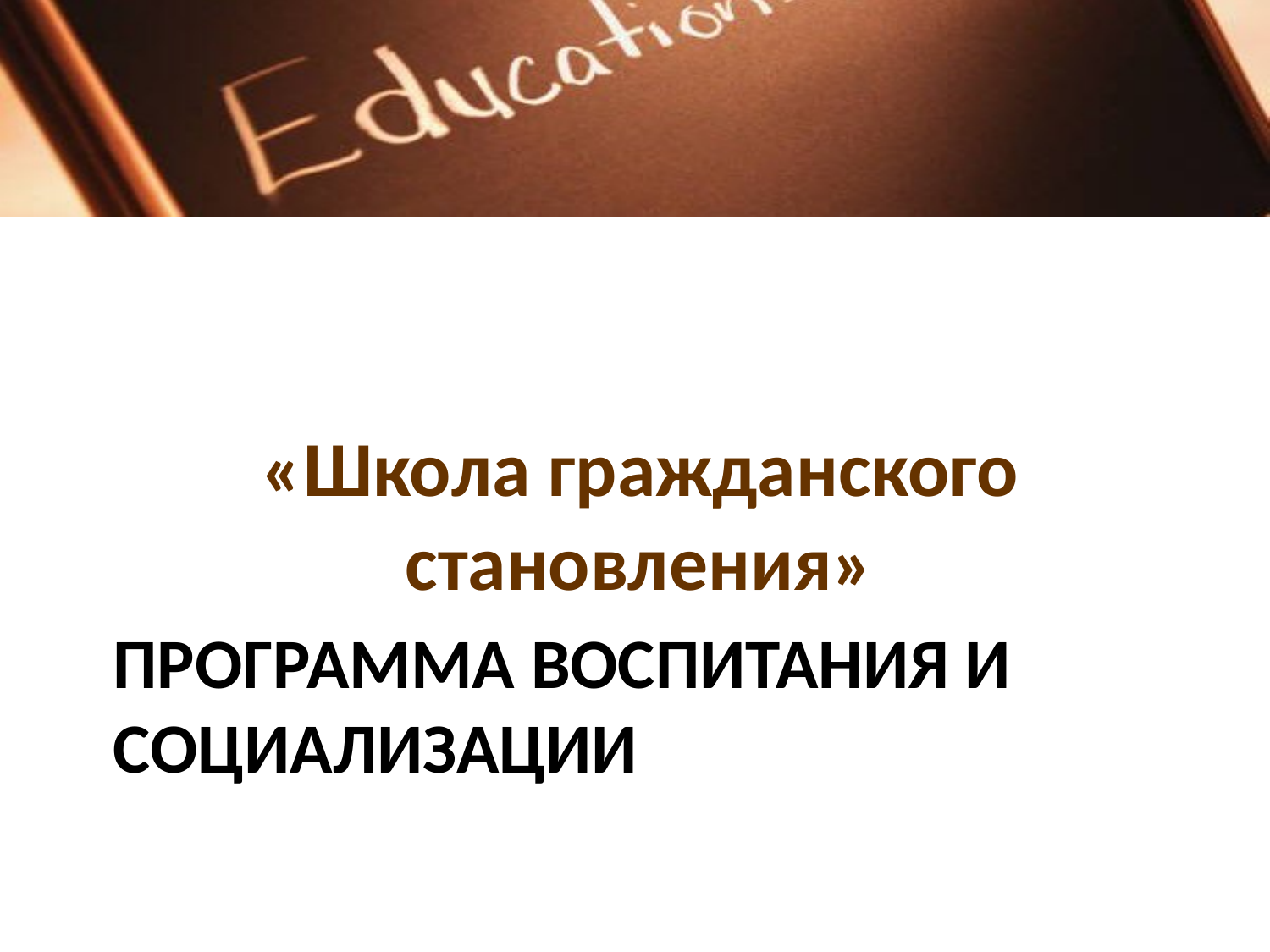

«Школа гражданского становления»
# Программа воспитания и социализации